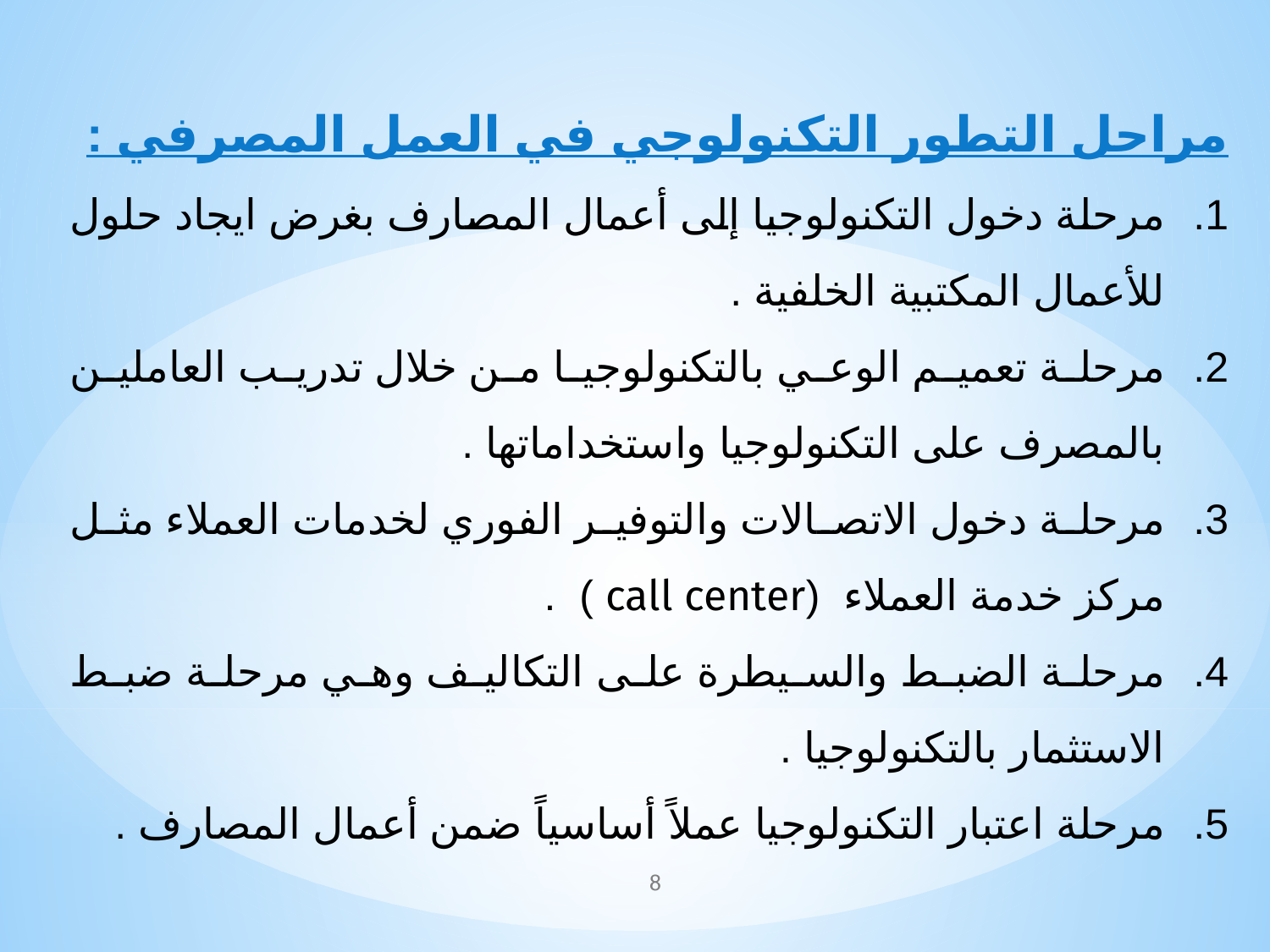

مراحل التطور التكنولوجي في العمل المصرفي :
مرحلة دخول التكنولوجيا إلى أعمال المصارف بغرض ايجاد حلول للأعمال المكتبية الخلفية .
مرحلة تعميم الوعي بالتكنولوجيا من خلال تدريب العاملين بالمصرف على التكنولوجيا واستخداماتها .
مرحلة دخول الاتصالات والتوفير الفوري لخدمات العملاء مثل مركز خدمة العملاء  (call center )  .
مرحلة الضبط والسيطرة على التكاليف وهي مرحلة ضبط الاستثمار بالتكنولوجيا .
مرحلة اعتبار التكنولوجيا عملاً أساسياً ضمن أعمال المصارف .

8